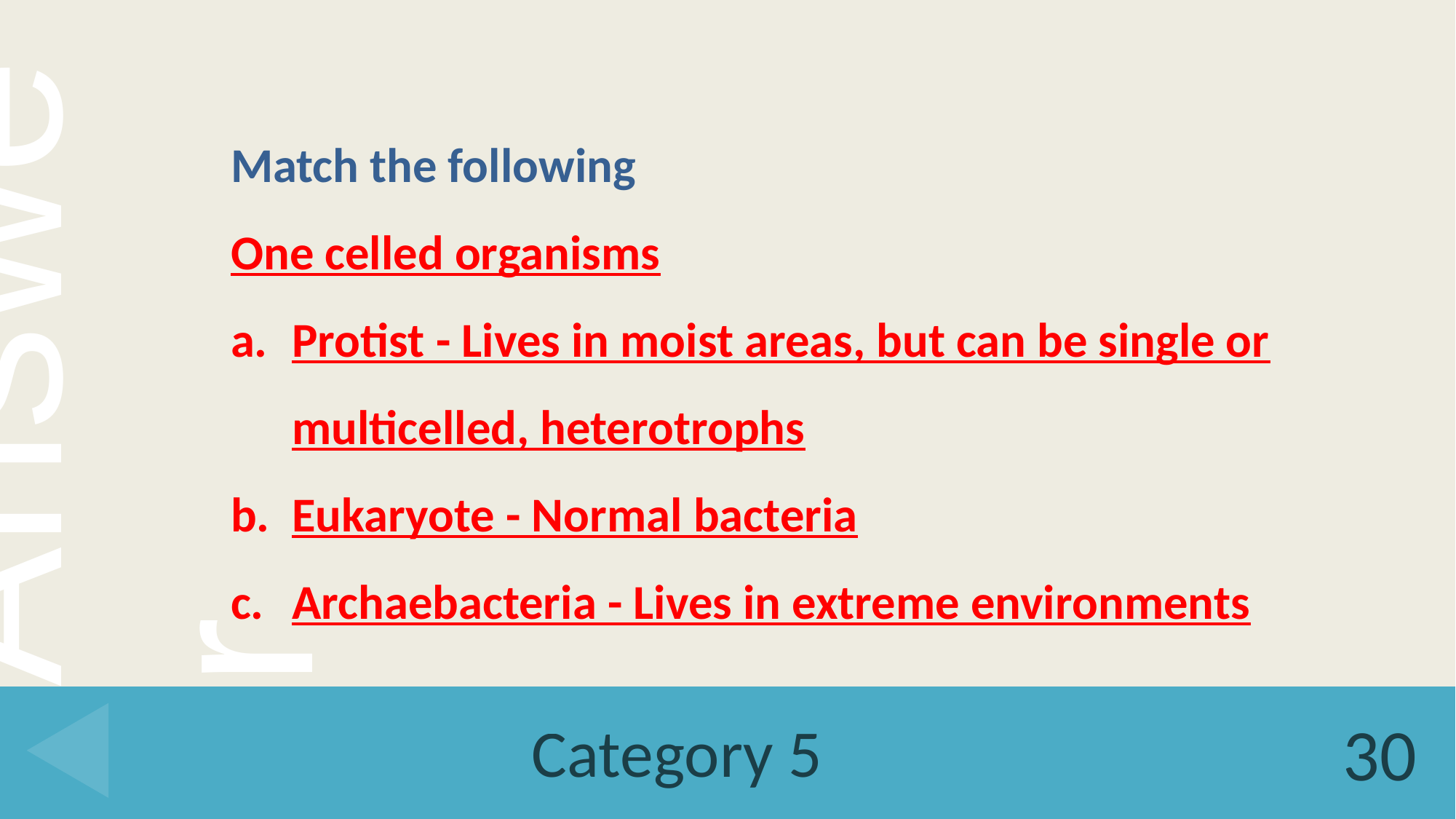

Match the following
One celled organisms
Protist - Lives in moist areas, but can be single or multicelled, heterotrophs
Eukaryote - Normal bacteria
Archaebacteria - Lives in extreme environments
# Category 5
30